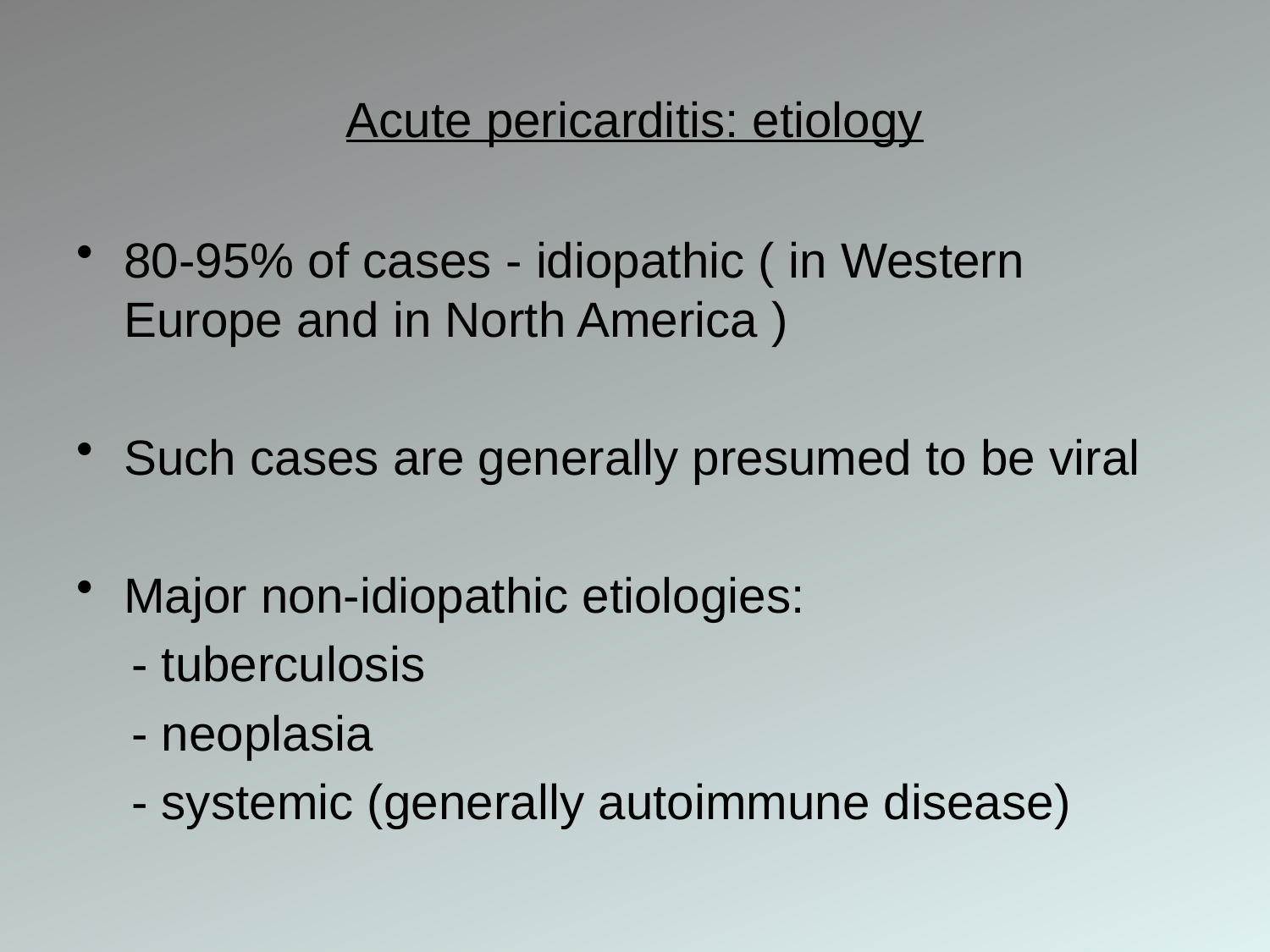

# Acute pericarditis: etiology
80-95% of cases - idiopathic ( in Western Europe and in North America )

Such cases are generally presumed to be viral

Major non-idiopathic etiologies:
    - tuberculosis
    - neoplasia
    - systemic (generally autoimmune disease)